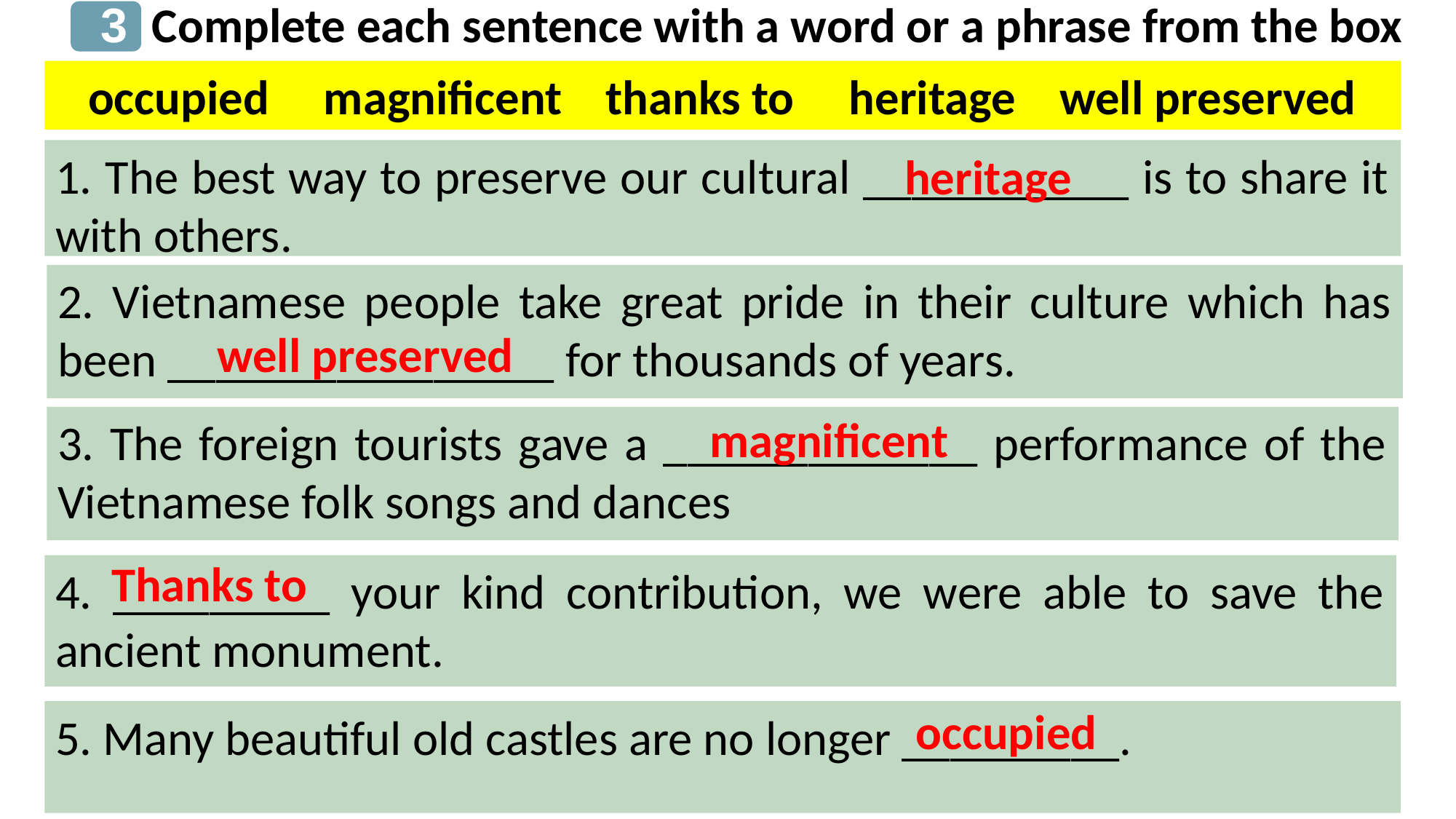

3
Complete each sentence with a word or a phrase from the box

occupied     magnificent    thanks to     heritage    well preserved
1. The best way to preserve our cultural ___________ is to share it with others.

heritage
2. Vietnamese people take great pride in their culture which has been ________________ for thousands of years.

well preserved
 magnificent
3. The foreign tourists gave a _____________ performance of the Vietnamese folk songs and dances
 Thanks to
4. _________ your kind contribution, we were able to save the ancient monument.
 occupied
5. Many beautiful old castles are no longer _________.
5. Many beautiful old castles are no longer ____________.
4. ___________ your kind contribution, we were able to save the ancient monument.